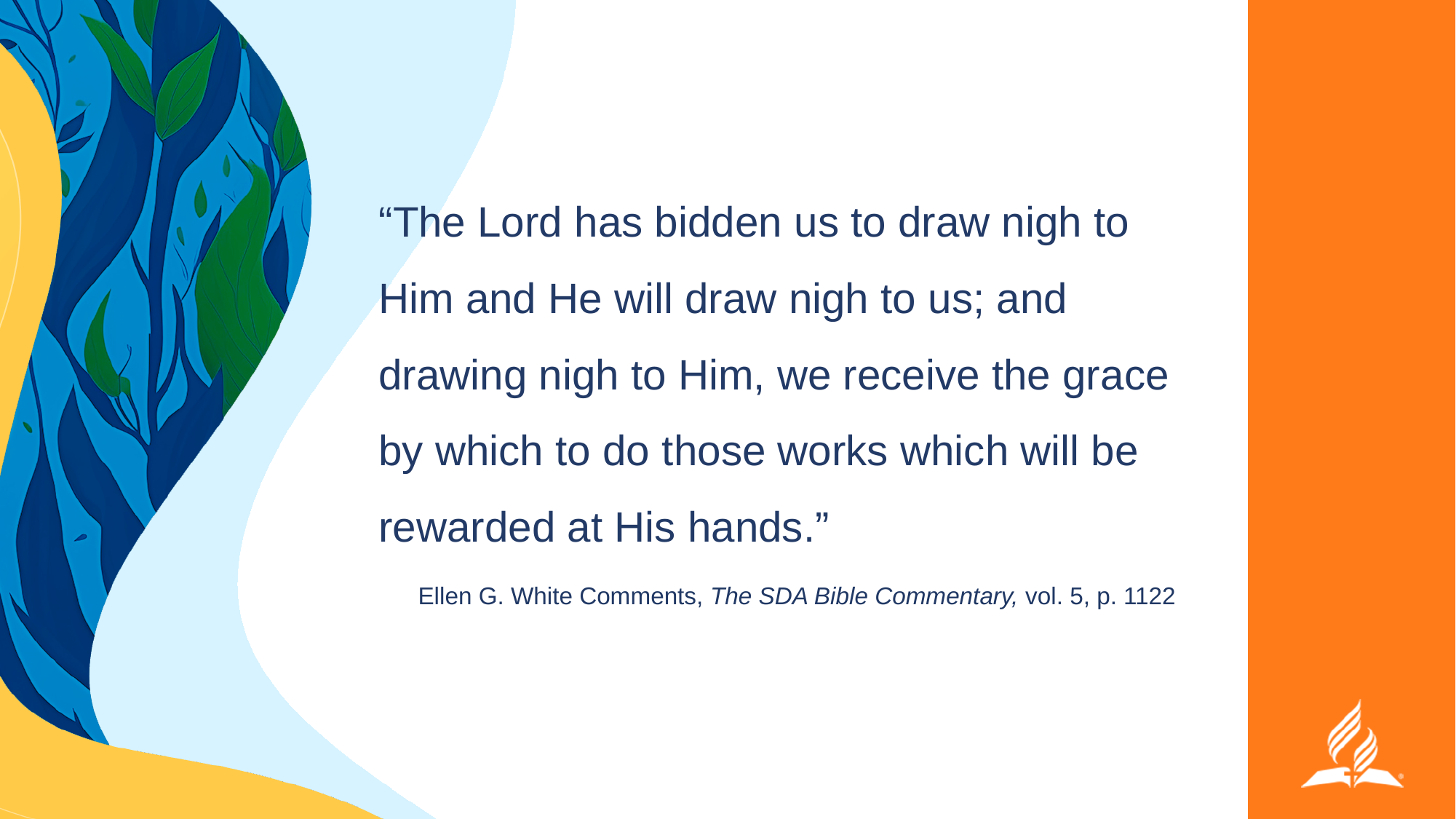

“The Lord has bidden us to draw nigh to Him and He will draw nigh to us; and drawing nigh to Him, we receive the grace by which to do those works which will be rewarded at His hands.”
Ellen G. White Comments, The SDA Bible Commentary, vol. 5, p. 1122